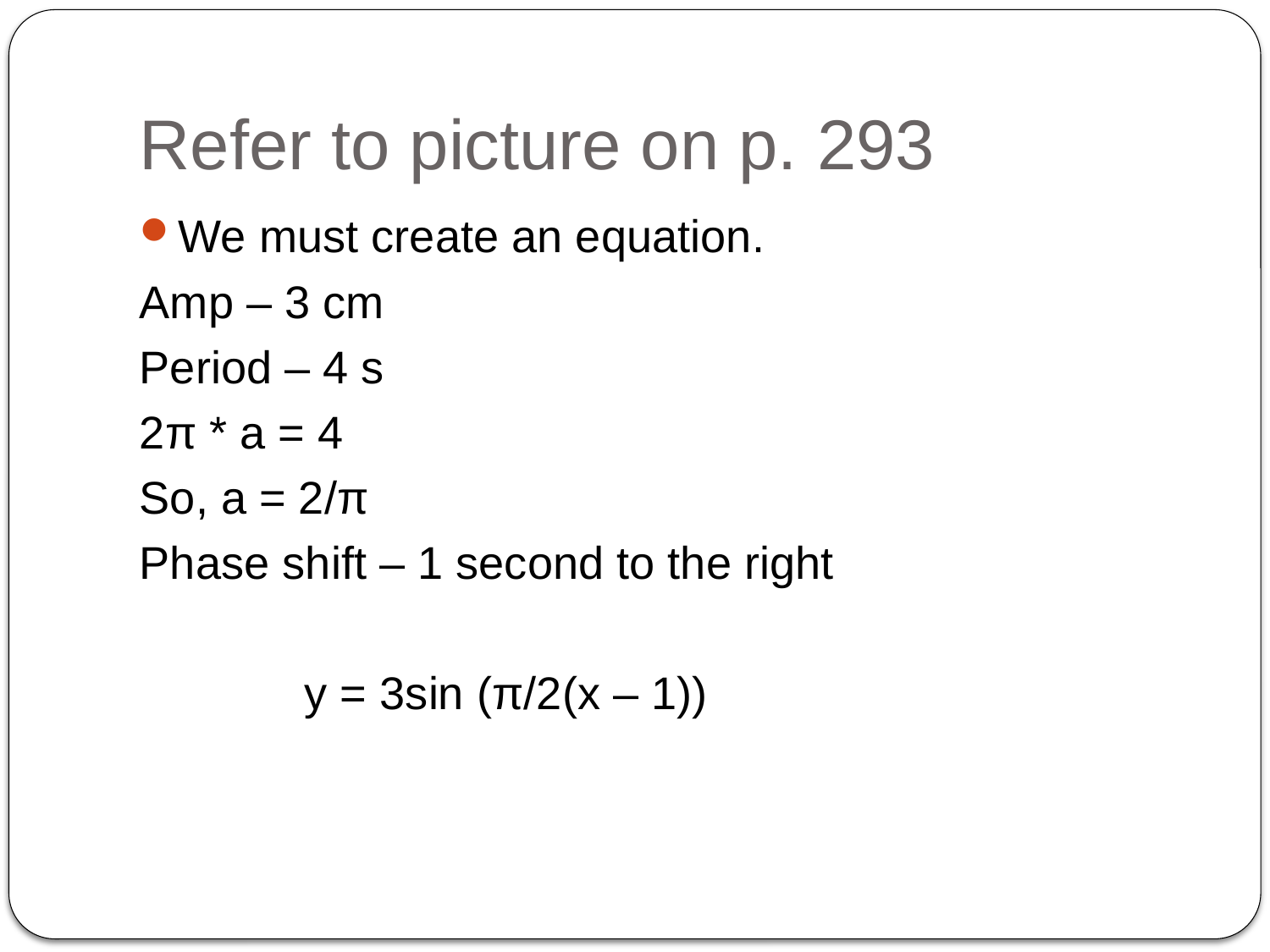

# Refer to picture on p. 293
We must create an equation.
Amp – 3 cm
Period – 4 s
2π * a = 4
So, a = 2/π
Phase shift – 1 second to the right

		y = 3sin (π/2(x – 1))